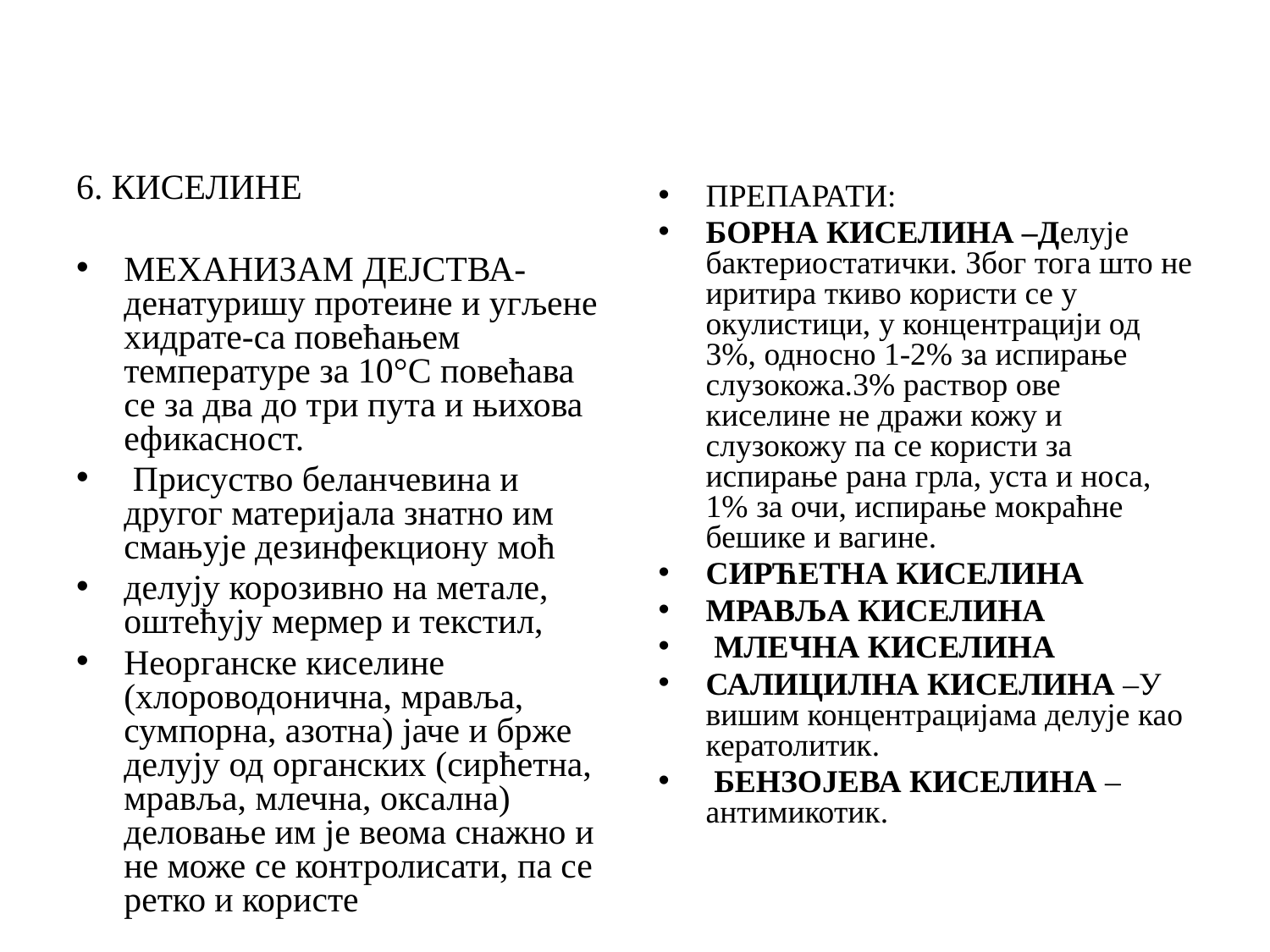

6. КИСЕЛИНЕ

МЕХАНИЗАМ ДЕЈСТВА- денатуришу протеине и угљене хидрате-са повећањем температуре за 10°C повећава се за два до три пута и њихова ефикасност.
 Присуство беланчевина и другог материјала знатно им смањује дезинфекциону моћ
делују корозивно на метале, оштећују мермер и текстил,
Неорганске киселине (хлороводонична, мравља, сумпорна, азотна) јаче и брже делују од органских (сирћетна, мравља, млечна, оксална) деловање им је веома снажно и не може се контролисати, па се ретко и користе

ПРЕПАРАТИ:
БОРНА КИСЕЛИНА –Делује бактериостатички. Због тога што не иритира ткиво користи се у окулистици, у концентрацији од 3%, односно 1-2% за испирање слузокожа.3% раствор ове киселине не дражи кожу и слузокожу па се користи за испирање рана грла, уста и носа, 1% за очи, испирање мокраћне бешике и вагине.
СИРЋЕТНА КИСЕЛИНА
МРАВЉА КИСЕЛИНА
 МЛЕЧНА КИСЕЛИНА
САЛИЦИЛНА КИСЕЛИНА –У вишим концентрацијама делује као кератолитик.
 БЕНЗОЈЕВА КИСЕЛИНА –антимикотик.